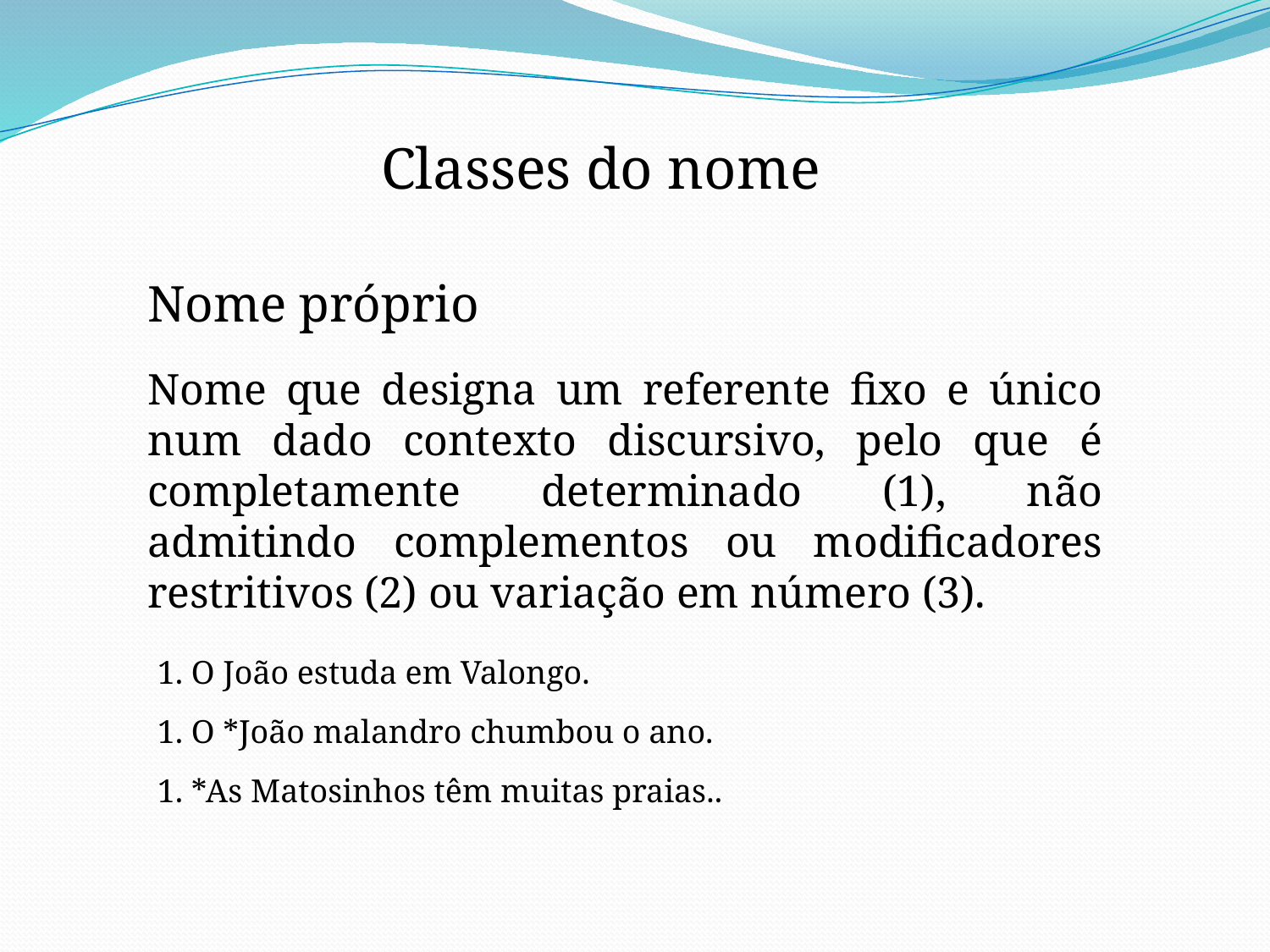

Classes do nome
Nome próprio
Nome que designa um referente fixo e único num dado contexto discursivo, pelo que é completamente determinado (1), não admitindo complementos ou modificadores restritivos (2) ou variação em número (3).
1. O João estuda em Valongo.
1. O *João malandro chumbou o ano.
1. *As Matosinhos têm muitas praias..